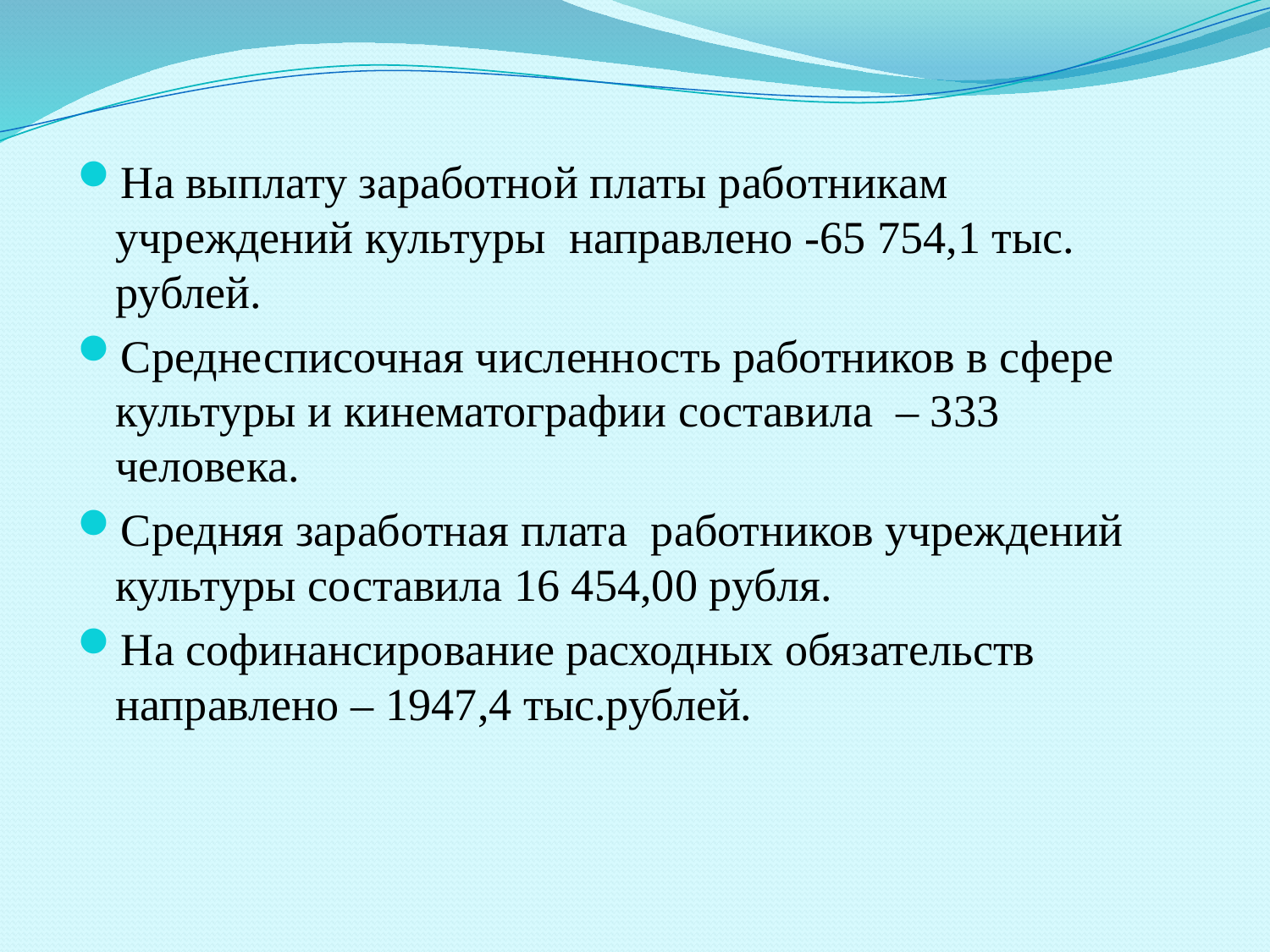

На выплату заработной платы работникам учреждений культуры  направлено -65 754,1 тыс. рублей.
Среднесписочная численность работников в сфере культуры и кинематографии составила  – 333 человека.
Средняя заработная плата  работников учреждений  культуры составила 16 454,00 рубля.
На софинансирование расходных обязательств  направлено – 1947,4 тыс.рублей.